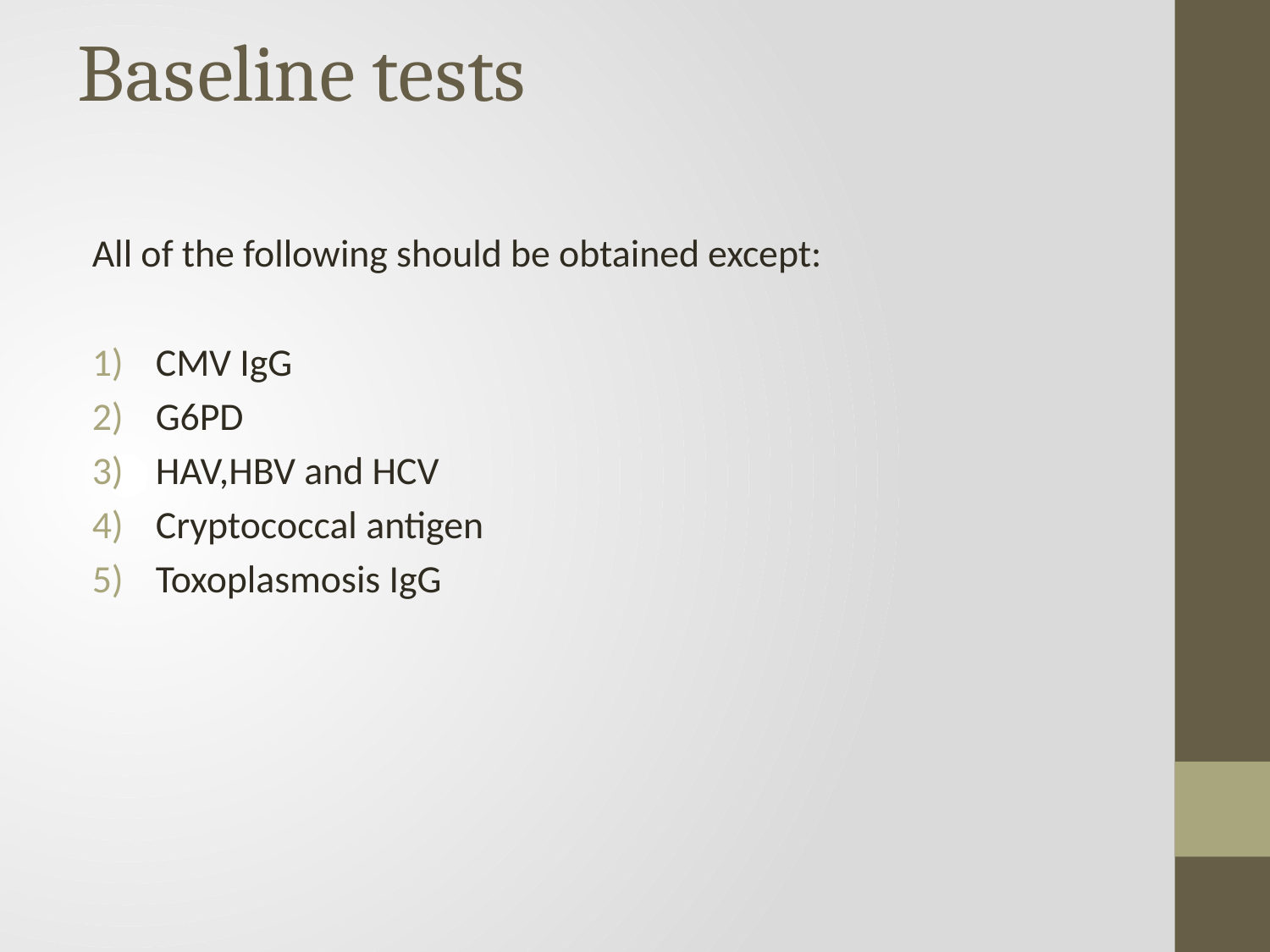

# Baseline tests
All of the following should be obtained except:

CMV IgG
G6PD
HAV,HBV and HCV
Cryptococcal antigen
Toxoplasmosis IgG